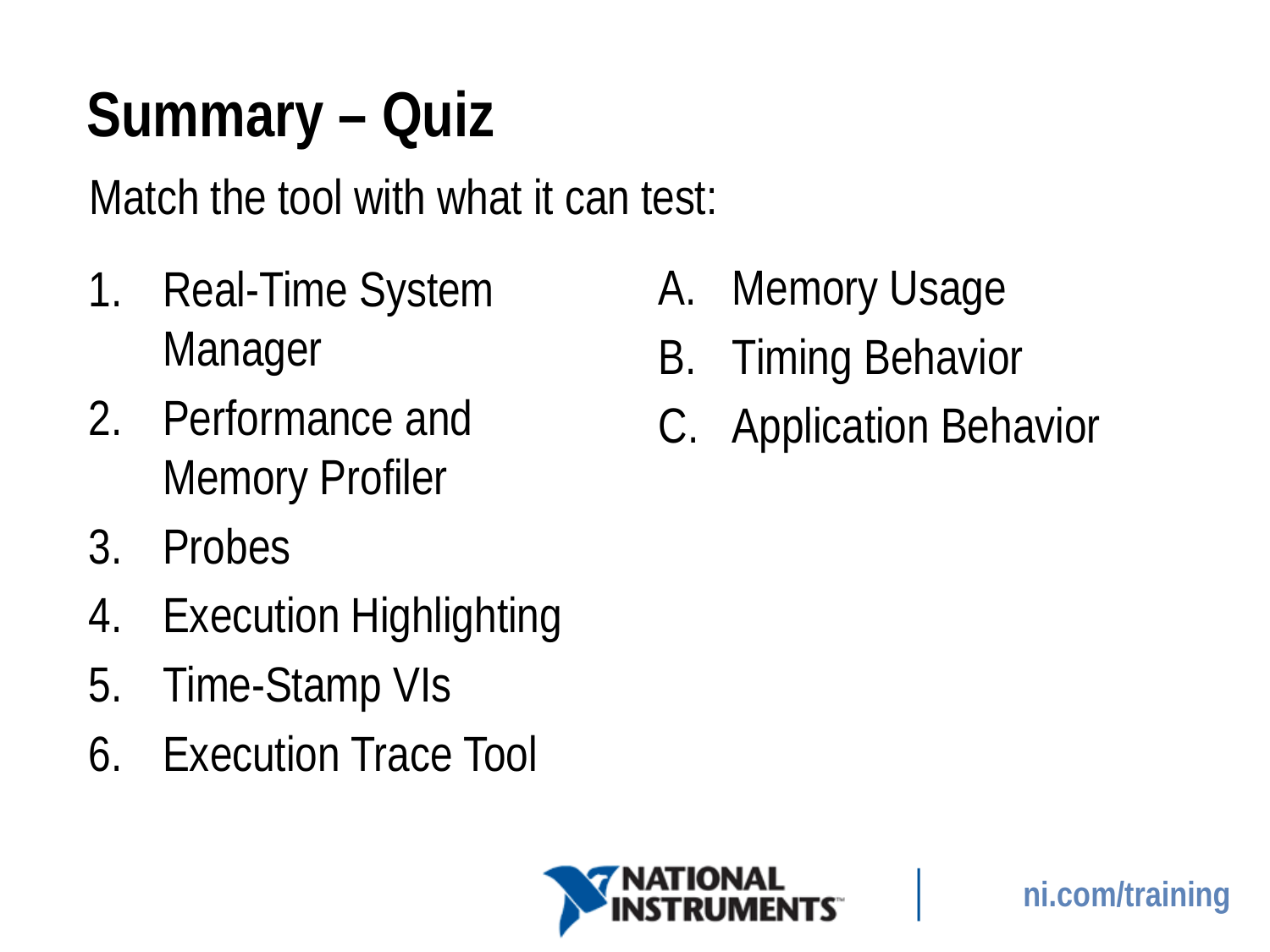

# Summary – Quiz
Match the tool with what it can test:
Memory Usage
Timing Behavior
Application Behavior
Real-Time System Manager
Performance and Memory Profiler
Probes
Execution Highlighting
Time-Stamp VIs
Execution Trace Tool